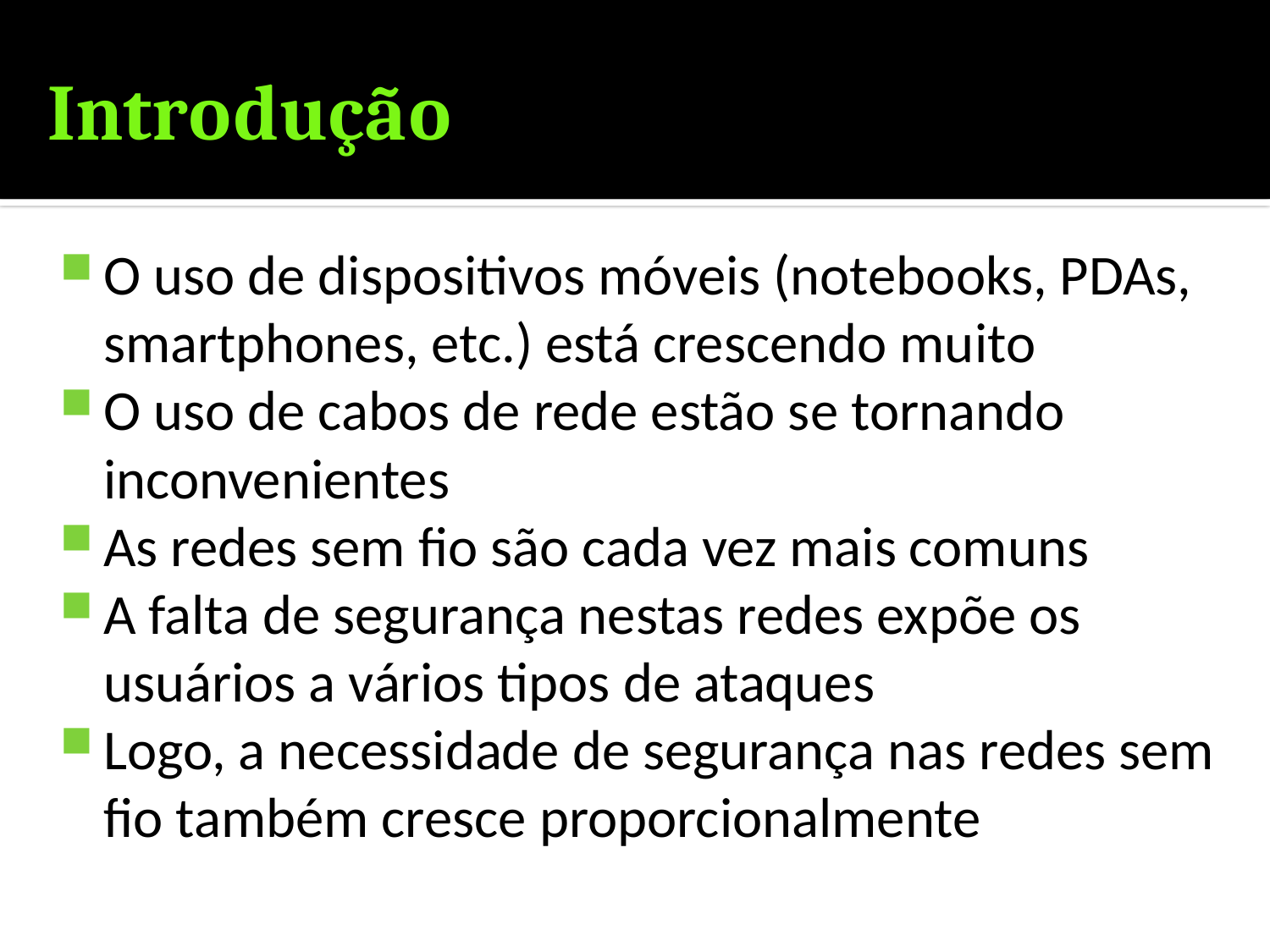

# Introdução
O uso de dispositivos móveis (notebooks, PDAs, smartphones, etc.) está crescendo muito
O uso de cabos de rede estão se tornando inconvenientes
As redes sem fio são cada vez mais comuns
A falta de segurança nestas redes expõe os usuários a vários tipos de ataques
Logo, a necessidade de segurança nas redes sem fio também cresce proporcionalmente